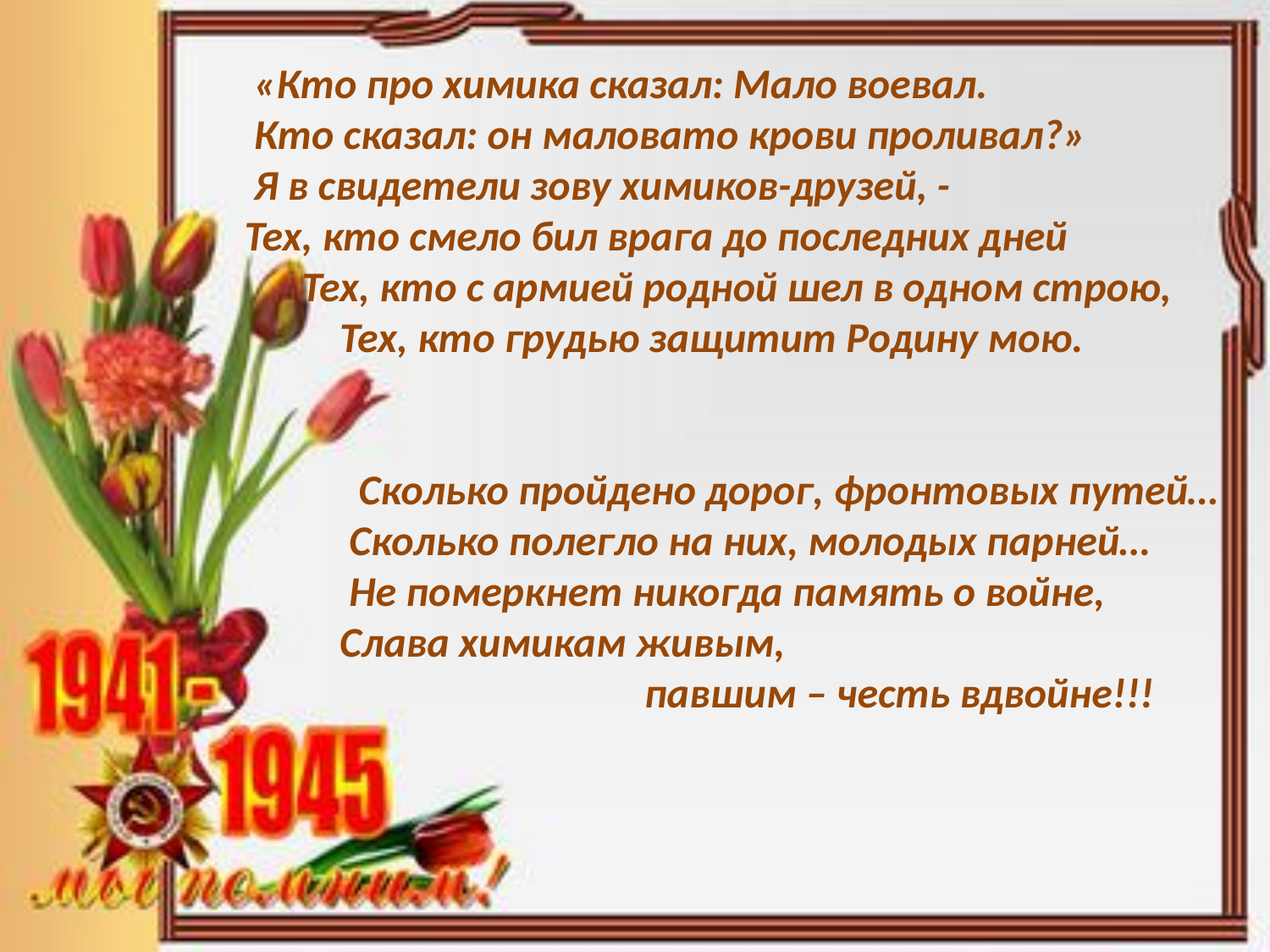

«Кто про химика сказал: Мало воевал.
        Кто сказал: он маловато крови проливал?»
        Я в свидетели зову химиков-друзей, -
       Тех, кто смело бил врага до последних дней
             Тех, кто с армией родной шел в одном строю,
                 Тех, кто грудью защитит Родину мою.

                   Сколько пройдено дорог, фронтовых путей…
                  Сколько полегло на них, молодых парней…
                  Не померкнет никогда память о войне,
                 Слава химикам живым,
                                                 павшим – честь вдвойне!!!